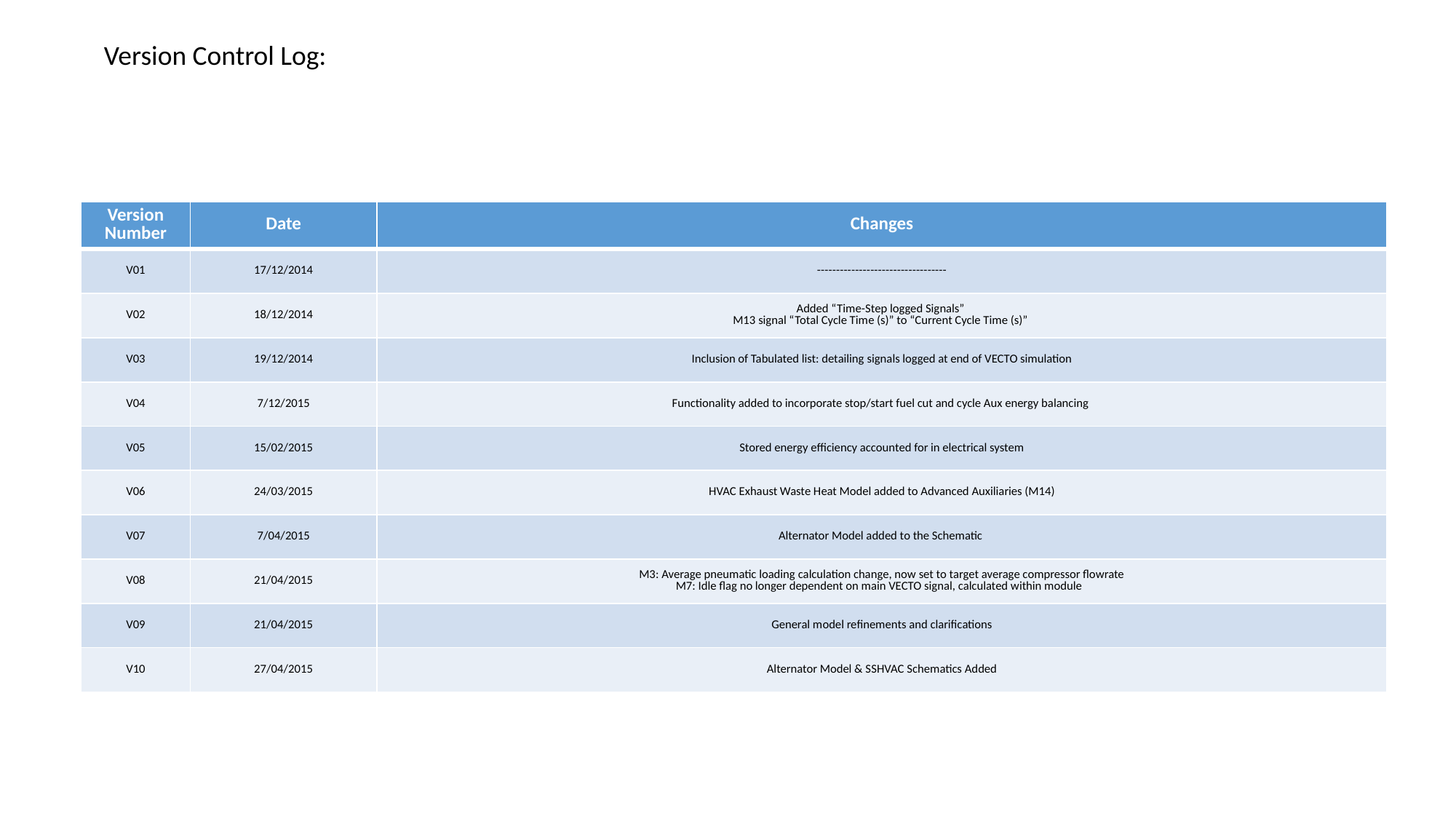

Version Control Log:
| Version Number | Date | Changes |
| --- | --- | --- |
| V01 | 17/12/2014 | ---------------------------------- |
| V02 | 18/12/2014 | Added “Time-Step logged Signals” M13 signal “Total Cycle Time (s)” to “Current Cycle Time (s)” |
| V03 | 19/12/2014 | Inclusion of Tabulated list: detailing signals logged at end of VECTO simulation |
| V04 | 7/12/2015 | Functionality added to incorporate stop/start fuel cut and cycle Aux energy balancing |
| V05 | 15/02/2015 | Stored energy efficiency accounted for in electrical system |
| V06 | 24/03/2015 | HVAC Exhaust Waste Heat Model added to Advanced Auxiliaries (M14) |
| V07 | 7/04/2015 | Alternator Model added to the Schematic |
| V08 | 21/04/2015 | M3: Average pneumatic loading calculation change, now set to target average compressor flowrate M7: Idle flag no longer dependent on main VECTO signal, calculated within module |
| V09 | 21/04/2015 | General model refinements and clarifications |
| V10 | 27/04/2015 | Alternator Model & SSHVAC Schematics Added |